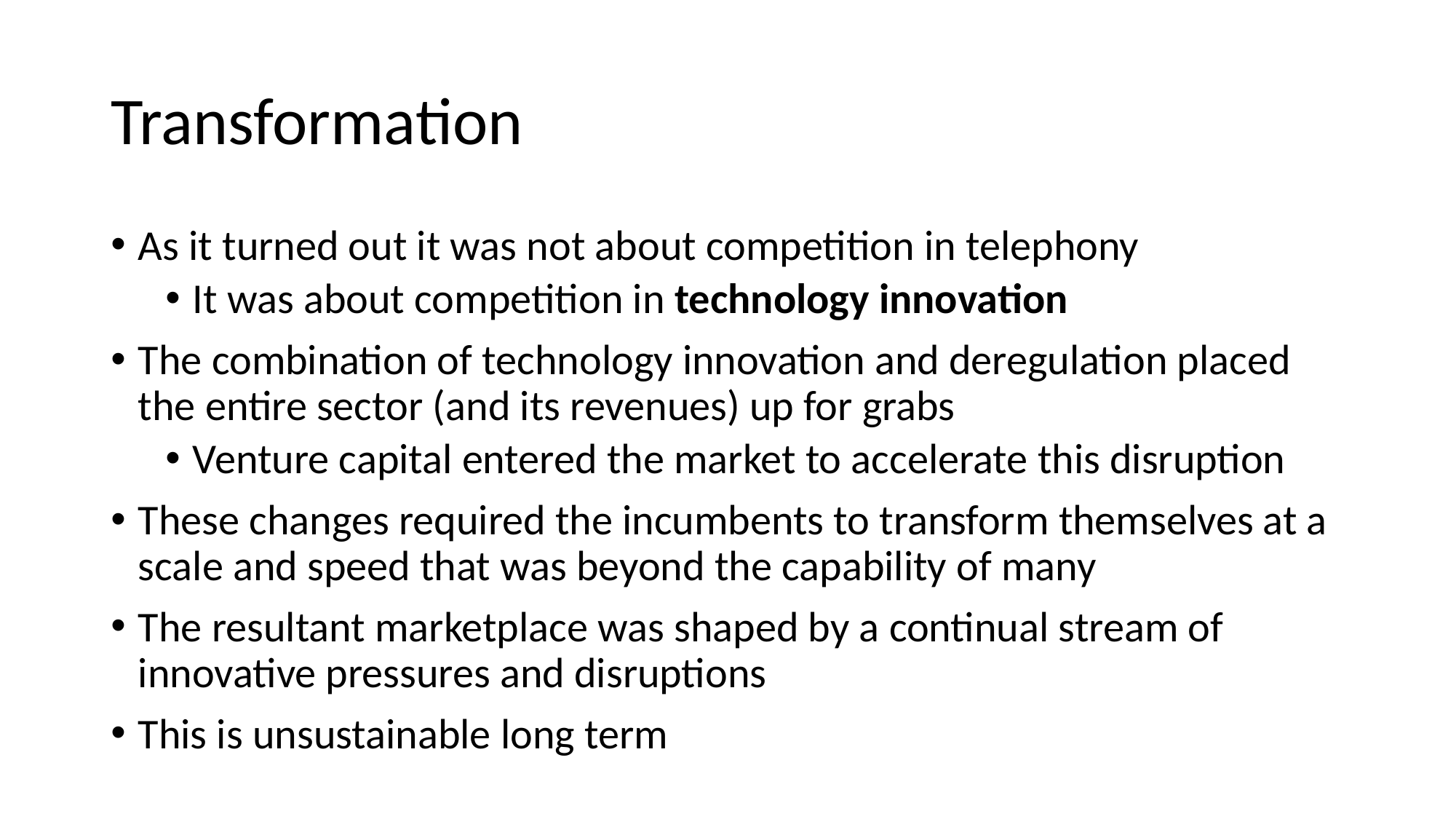

# Transformation
As it turned out it was not about competition in telephony
It was about competition in technology innovation
The combination of technology innovation and deregulation placed the entire sector (and its revenues) up for grabs
Venture capital entered the market to accelerate this disruption
These changes required the incumbents to transform themselves at a scale and speed that was beyond the capability of many
The resultant marketplace was shaped by a continual stream of innovative pressures and disruptions
This is unsustainable long term